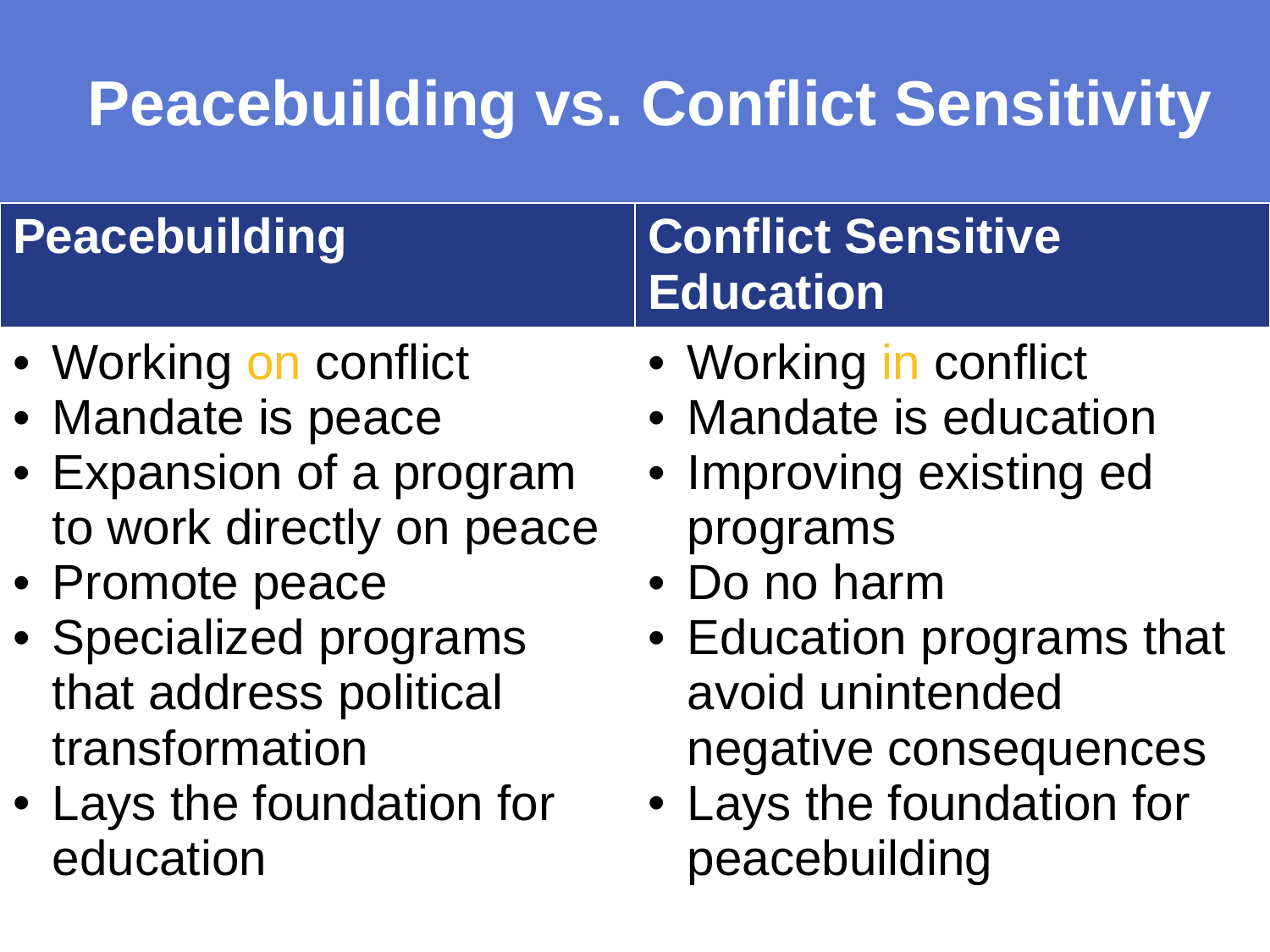

# Peacebuilding vs. Conflict Sensitivity
| Peacebuilding | Conflict Sensitive Education |
| --- | --- |
| Working on conflict Mandate is peace Expansion of a program to work directly on peace Promote peace Specialized programs that address political transformation Lays the foundation for education | Working in conflict Mandate is education Improving existing ed programs Do no harm Education programs that avoid unintended negative consequences Lays the foundation for peacebuilding |